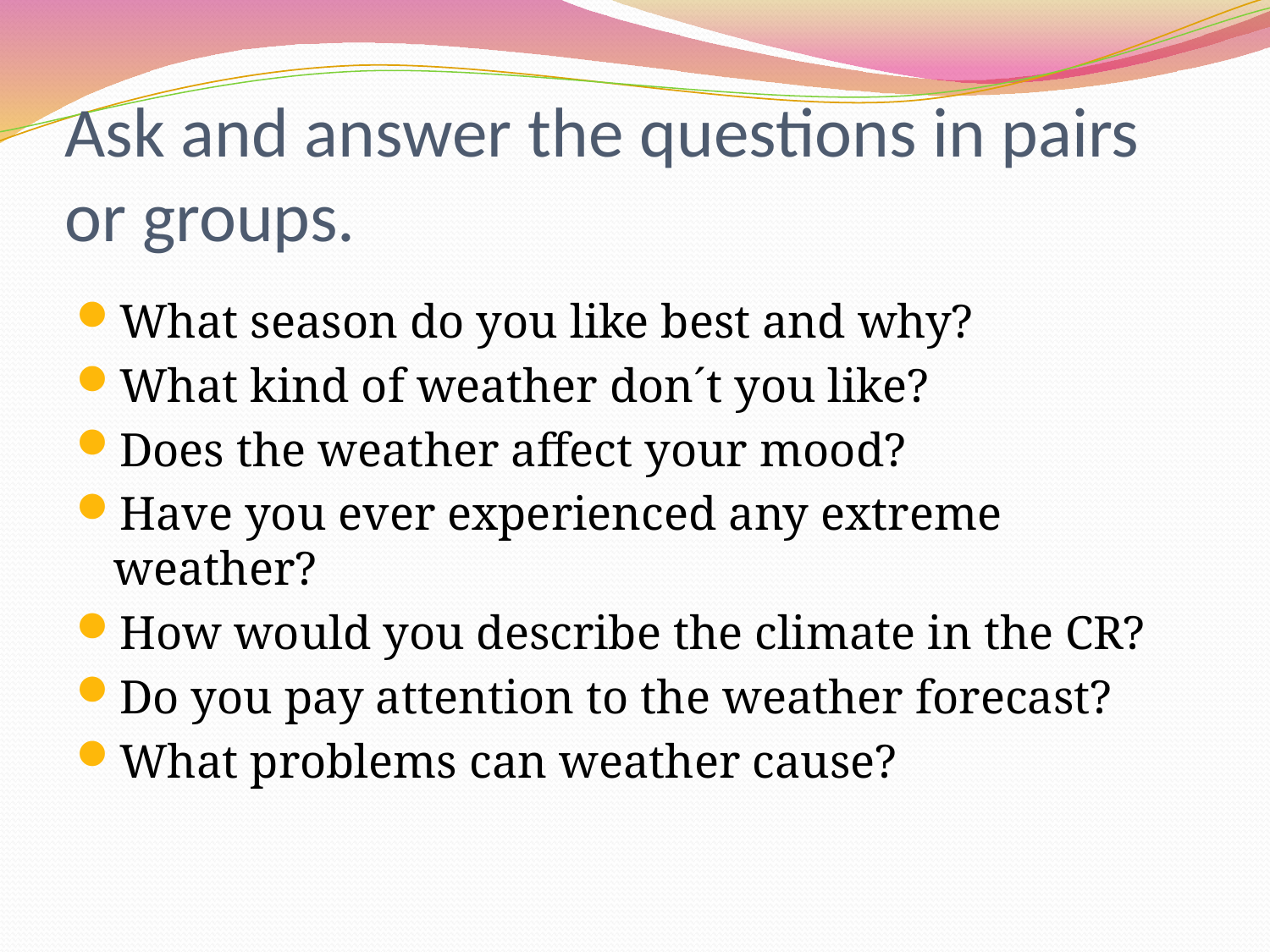

# Ask and answer the questions in pairs or groups.
What season do you like best and why?
What kind of weather don´t you like?
Does the weather affect your mood?
Have you ever experienced any extreme weather?
How would you describe the climate in the CR?
Do you pay attention to the weather forecast?
What problems can weather cause?